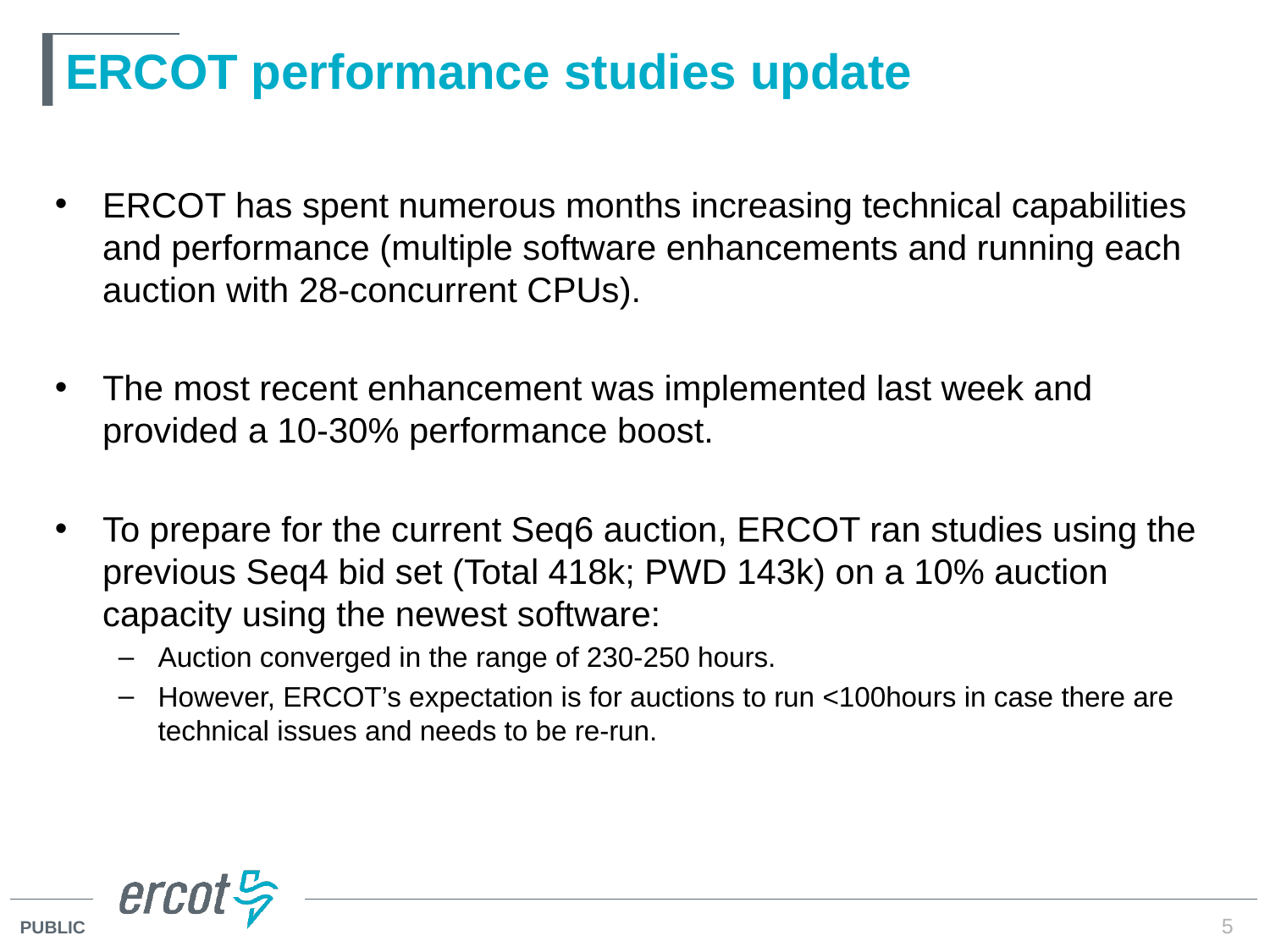

# ERCOT performance studies update
ERCOT has spent numerous months increasing technical capabilities and performance (multiple software enhancements and running each auction with 28-concurrent CPUs).

The most recent enhancement was implemented last week and provided a 10-30% performance boost.

To prepare for the current Seq6 auction, ERCOT ran studies using the previous Seq4 bid set (Total 418k; PWD 143k) on a 10% auction capacity using the newest software:
Auction converged in the range of 230-250 hours.
However, ERCOT’s expectation is for auctions to run <100hours in case there are technical issues and needs to be re-run.
5